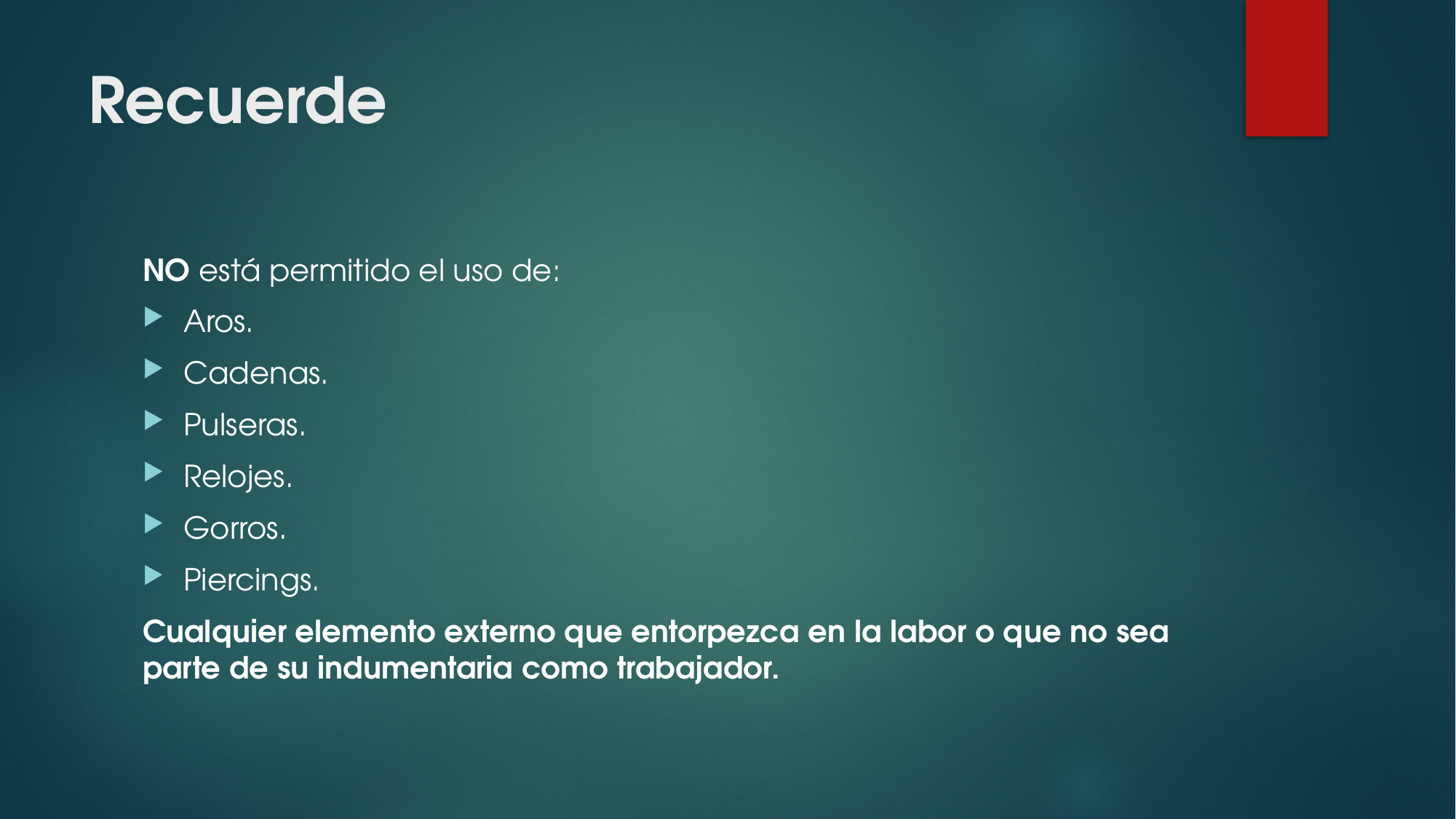

# Recuerde
NO está permitido el uso de:
Aros.
Cadenas.
Pulseras.
Relojes.
Gorros.
Piercings.
Cualquier elemento externo que entorpezca en la labor o que no sea parte de su indumentaria como trabajador.